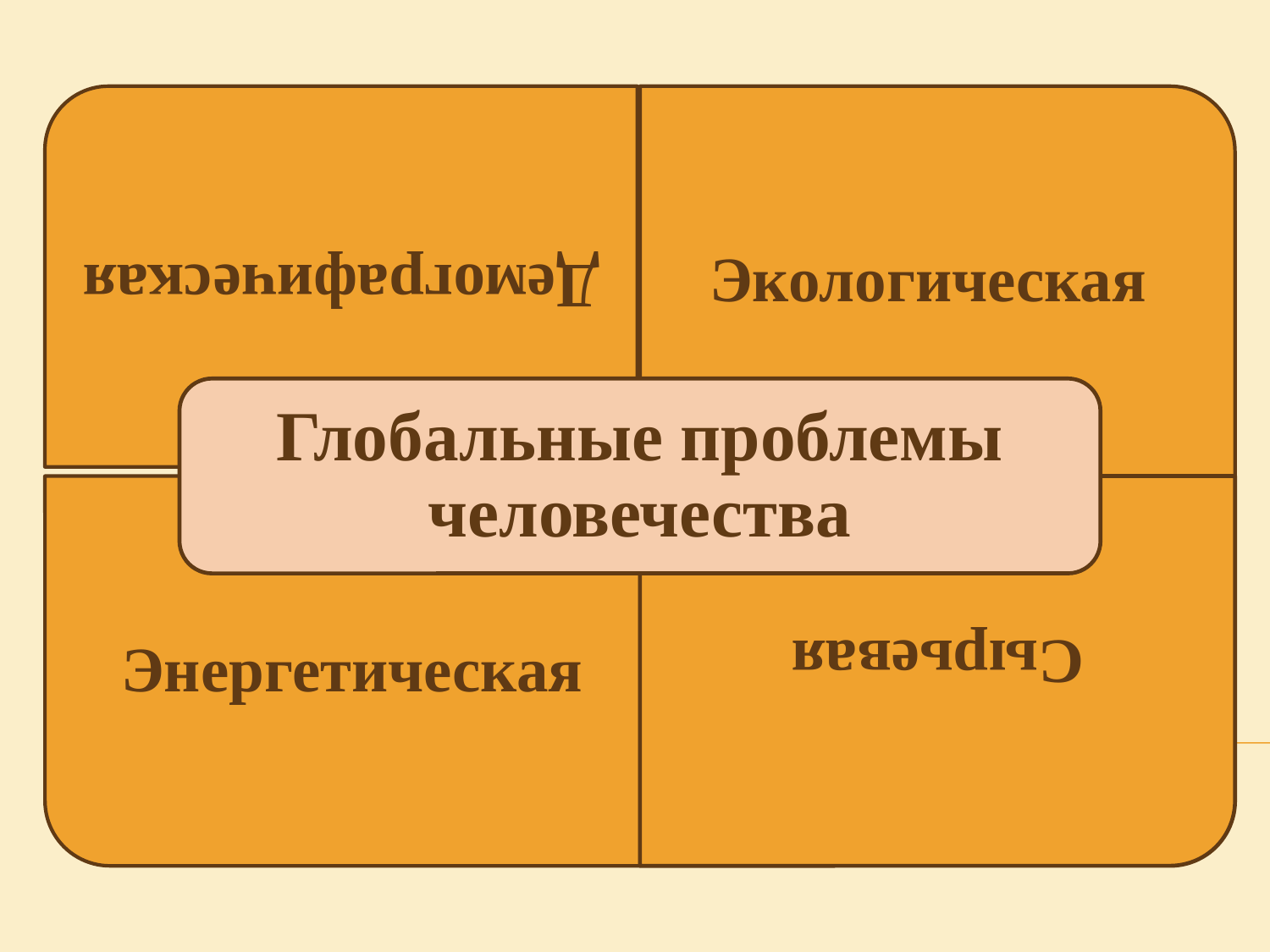

Демографическая
Экологическая
Энергетическая
Сырьевая
Глобальные проблемы человечества